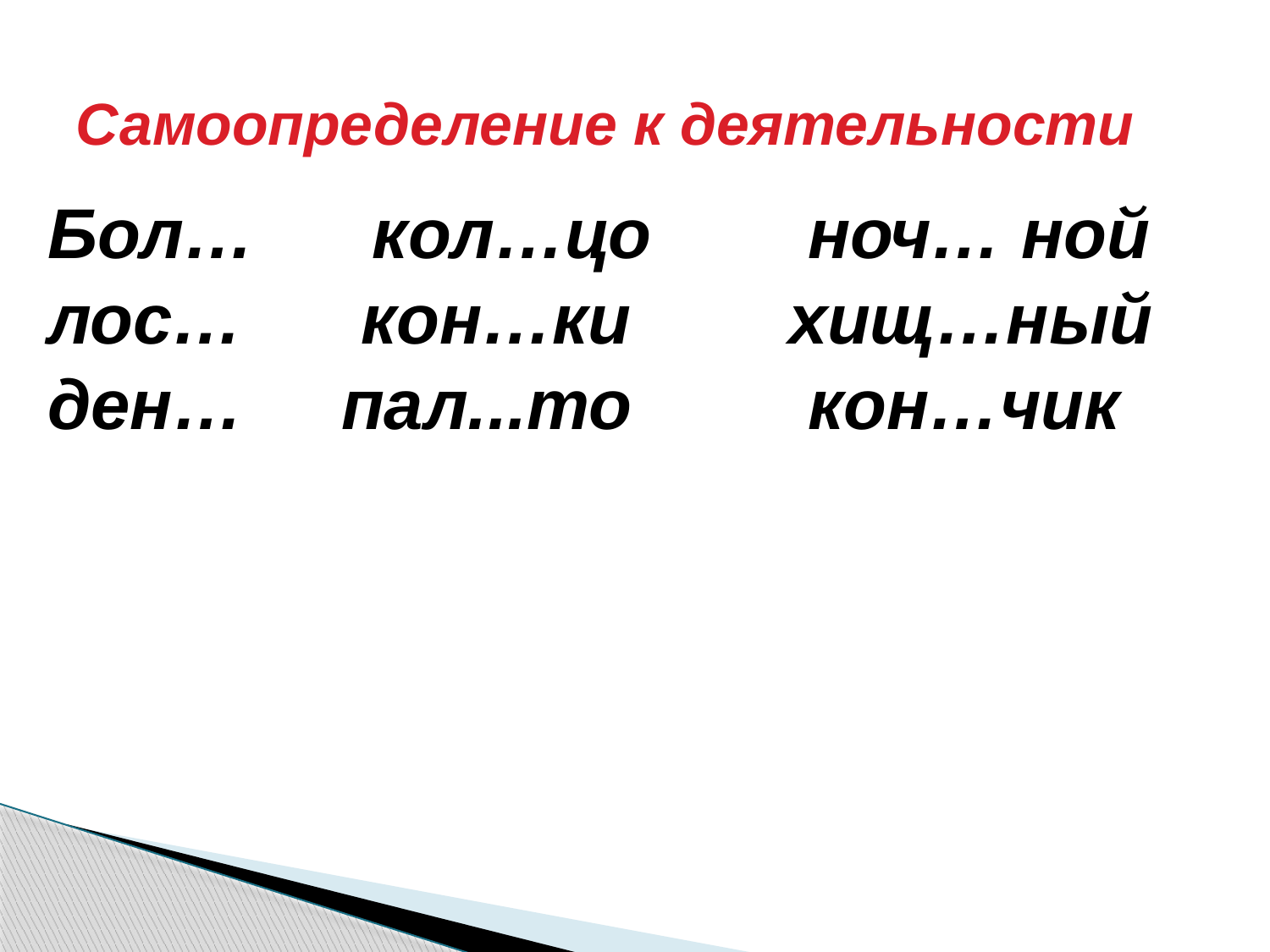

# Самоопределение к деятельности
Бол…      кол…цо        ноч… ной
лос…      кон…ки        хищ…ный
ден…     пал...то         кон…чик